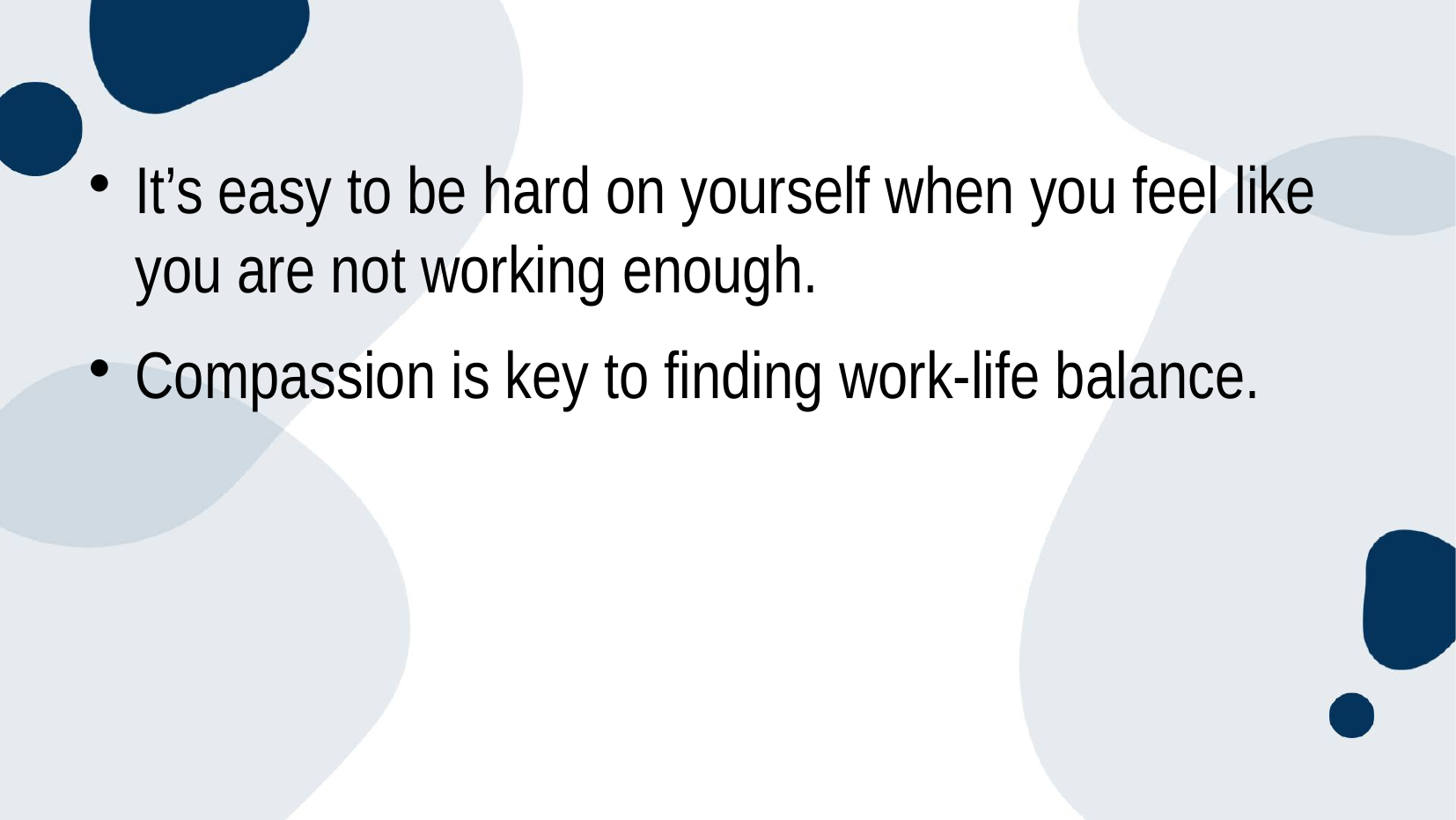

It’s easy to be hard on yourself when you feel like you are not working enough.
Compassion is key to finding work-life balance.